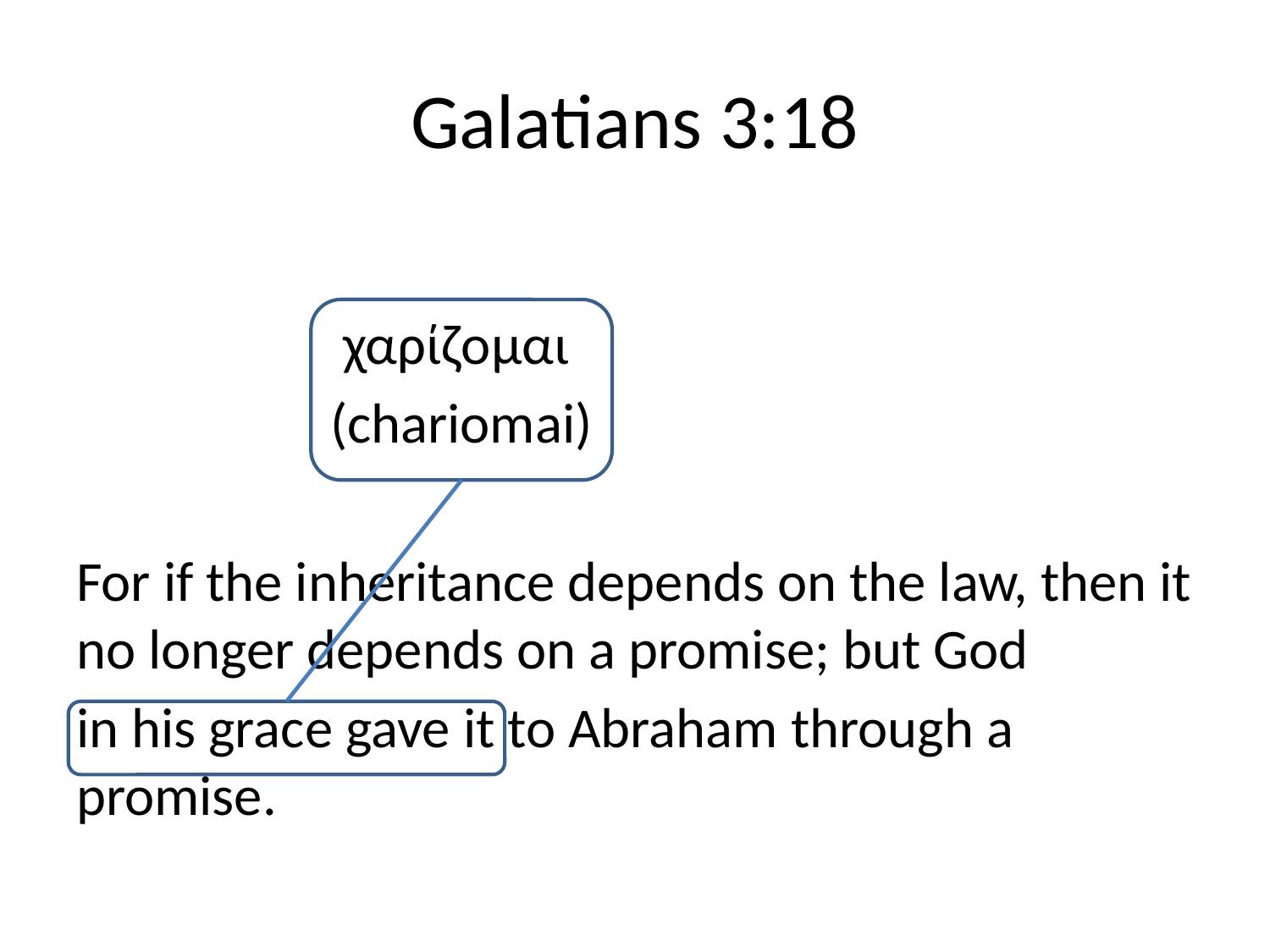

# Galatians 3:18

		 χαρίζομαι
		(chariomai)

For if the inheritance depends on the law, then it no longer depends on a promise; but God
in his grace gave it to Abraham through a promise.